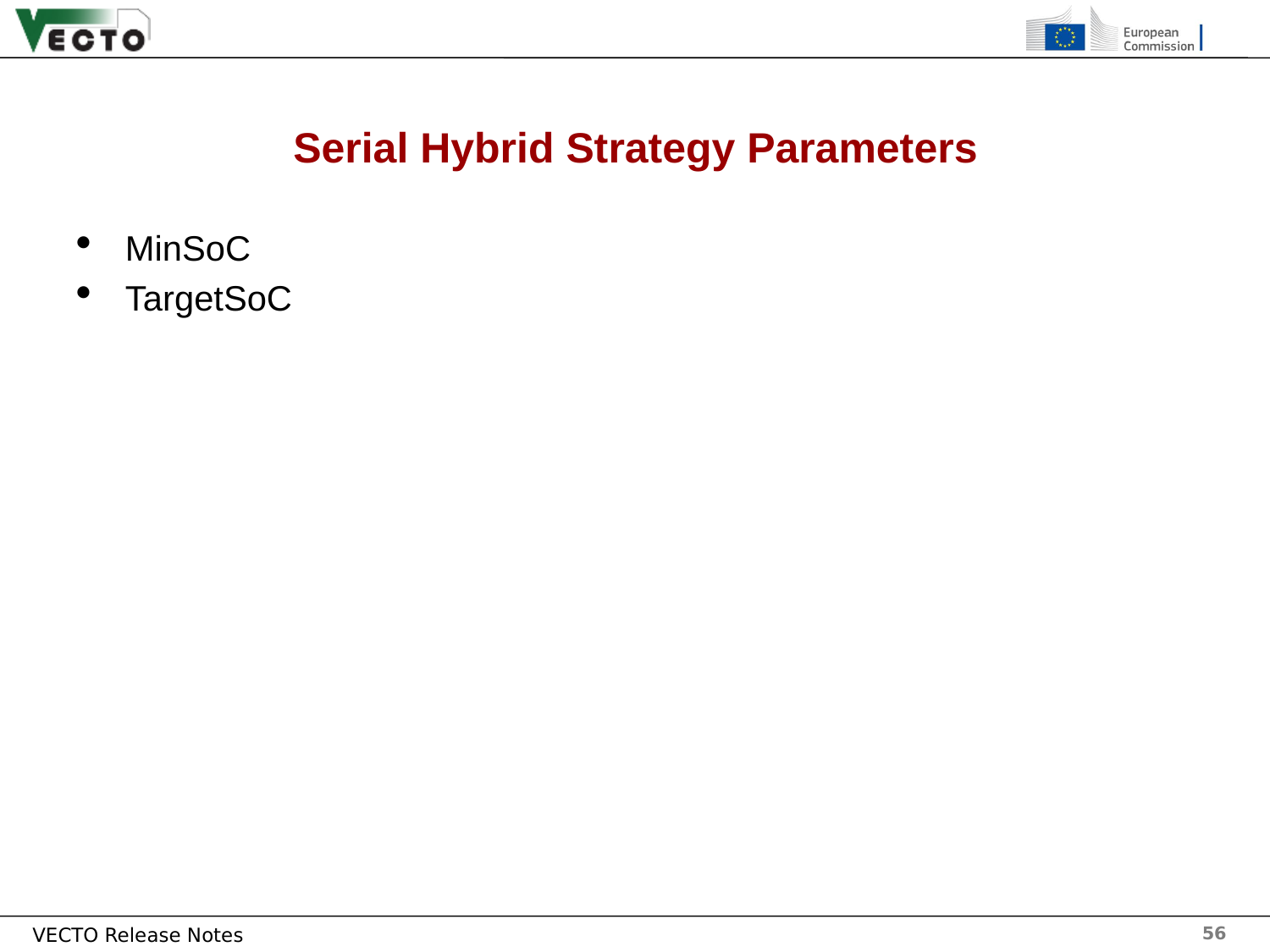

# Serial Hybrid Strategy Parameters
MinSoC
TargetSoC